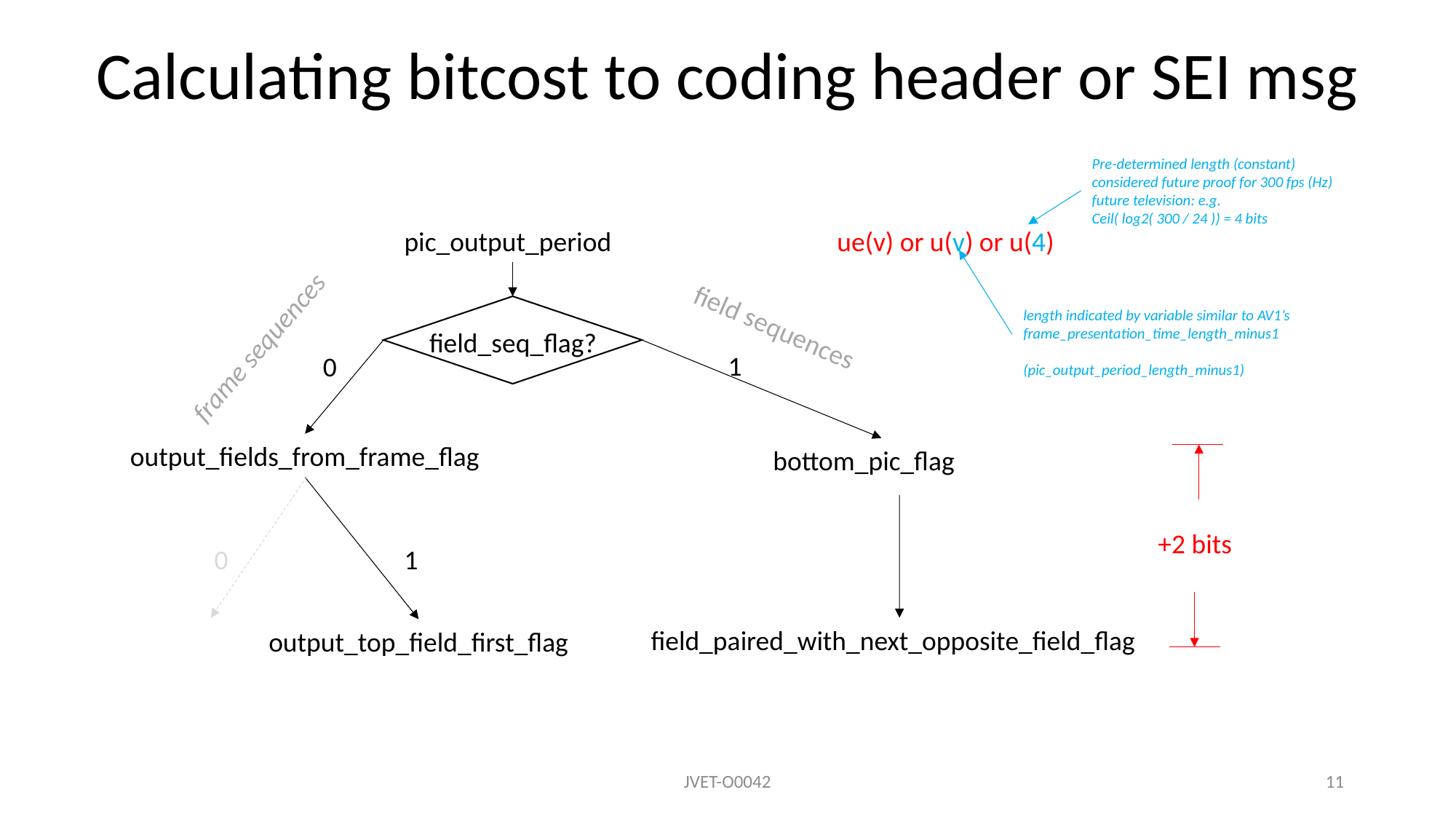

# Calculating bitcost to coding header or SEI msg
Pre-determined length (constant) considered future proof for 300 fps (Hz) future television: e.g.
Ceil( log2( 300 / 24 )) = 4 bits
pic_output_period
ue(v) or u(v) or u(4)

field_seq_flag?
length indicated by variable similar to AV1’s frame_presentation_time_length_minus1

(pic_output_period_length_minus1)
field sequences
frame sequences
1
0
output_fields_from_frame_flag
bottom_pic_flag

+2 bits
0
1
field_paired_with_next_opposite_field_flag
output_top_field_first_flag
JVET-O0042
11